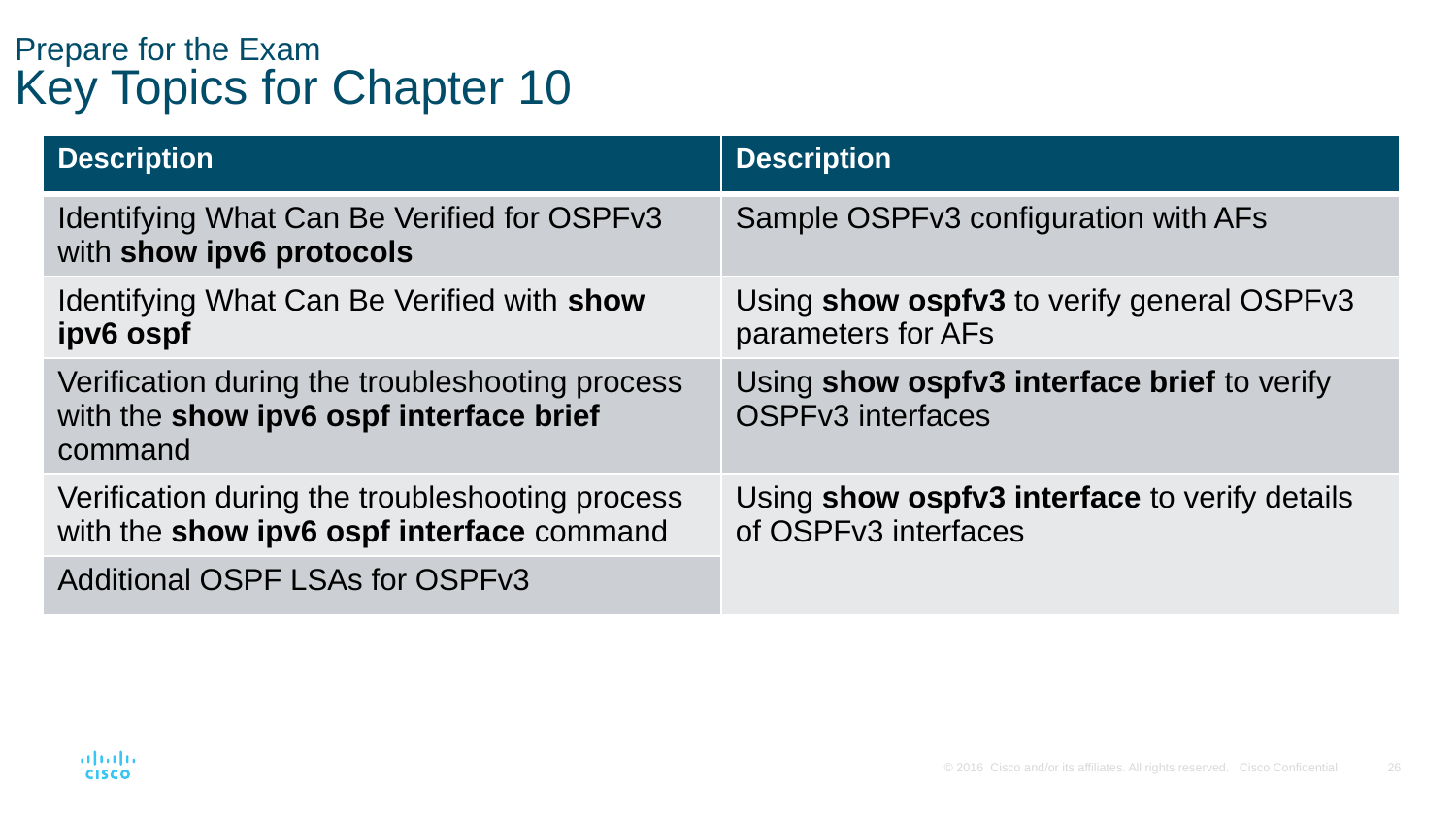

# Prepare for the Exam Key Topics for Chapter 10
| Description | Description |
| --- | --- |
| Identifying What Can Be Verified for OSPFv3 with show ipv6 protocols | Sample OSPFv3 configuration with AFs |
| Identifying What Can Be Verified with show ipv6 ospf | Using show ospfv3 to verify general OSPFv3 parameters for AFs |
| Verification during the troubleshooting process with the show ipv6 ospf interface brief command | Using show ospfv3 interface brief to verify OSPFv3 interfaces |
| Verification during the troubleshooting process with the show ipv6 ospf interface command | Using show ospfv3 interface to verify details of OSPFv3 interfaces |
| Additional OSPF LSAs for OSPFv3 |  |